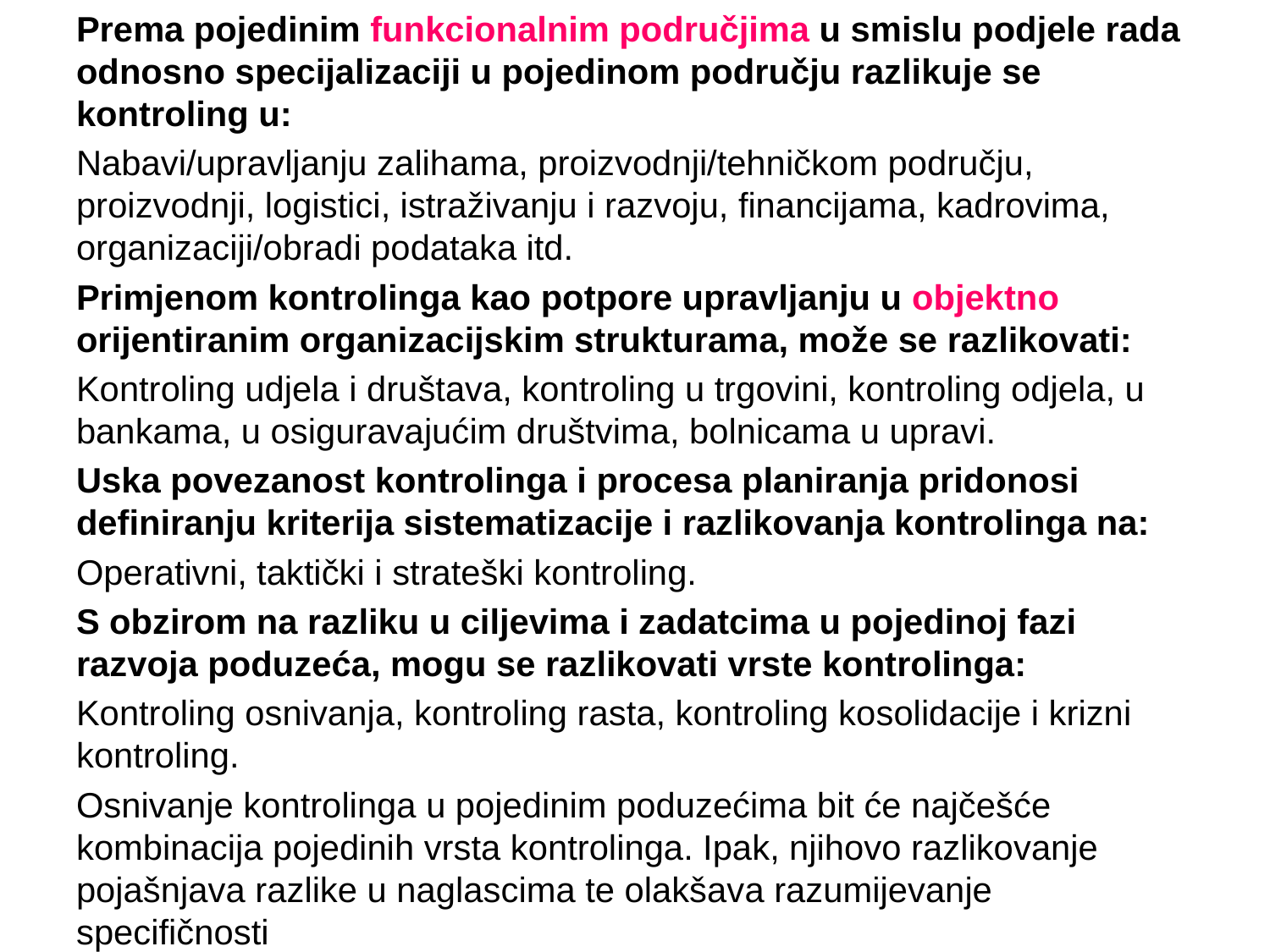

Prema pojedinim funkcionalnim područjima u smislu podjele rada odnosno specijalizaciji u pojedinom području razlikuje se kontroling u:
Nabavi/upravljanju zalihama, proizvodnji/tehničkom području, proizvodnji, logistici, istraživanju i razvoju, financijama, kadrovima, organizaciji/obradi podataka itd.
Primjenom kontrolinga kao potpore upravljanju u objektno orijentiranim organizacijskim strukturama, može se razlikovati:
Kontroling udjela i društava, kontroling u trgovini, kontroling odjela, u bankama, u osiguravajućim društvima, bolnicama u upravi.
Uska povezanost kontrolinga i procesa planiranja pridonosi definiranju kriterija sistematizacije i razlikovanja kontrolinga na:
Operativni, taktički i strateški kontroling.
S obzirom na razliku u ciljevima i zadatcima u pojedinoj fazi razvoja poduzeća, mogu se razlikovati vrste kontrolinga:
Kontroling osnivanja, kontroling rasta, kontroling kosolidacije i krizni kontroling.
Osnivanje kontrolinga u pojedinim poduzećima bit će najčešće kombinacija pojedinih vrsta kontrolinga. Ipak, njihovo razlikovanje pojašnjava razlike u naglascima te olakšava razumijevanje specifičnosti